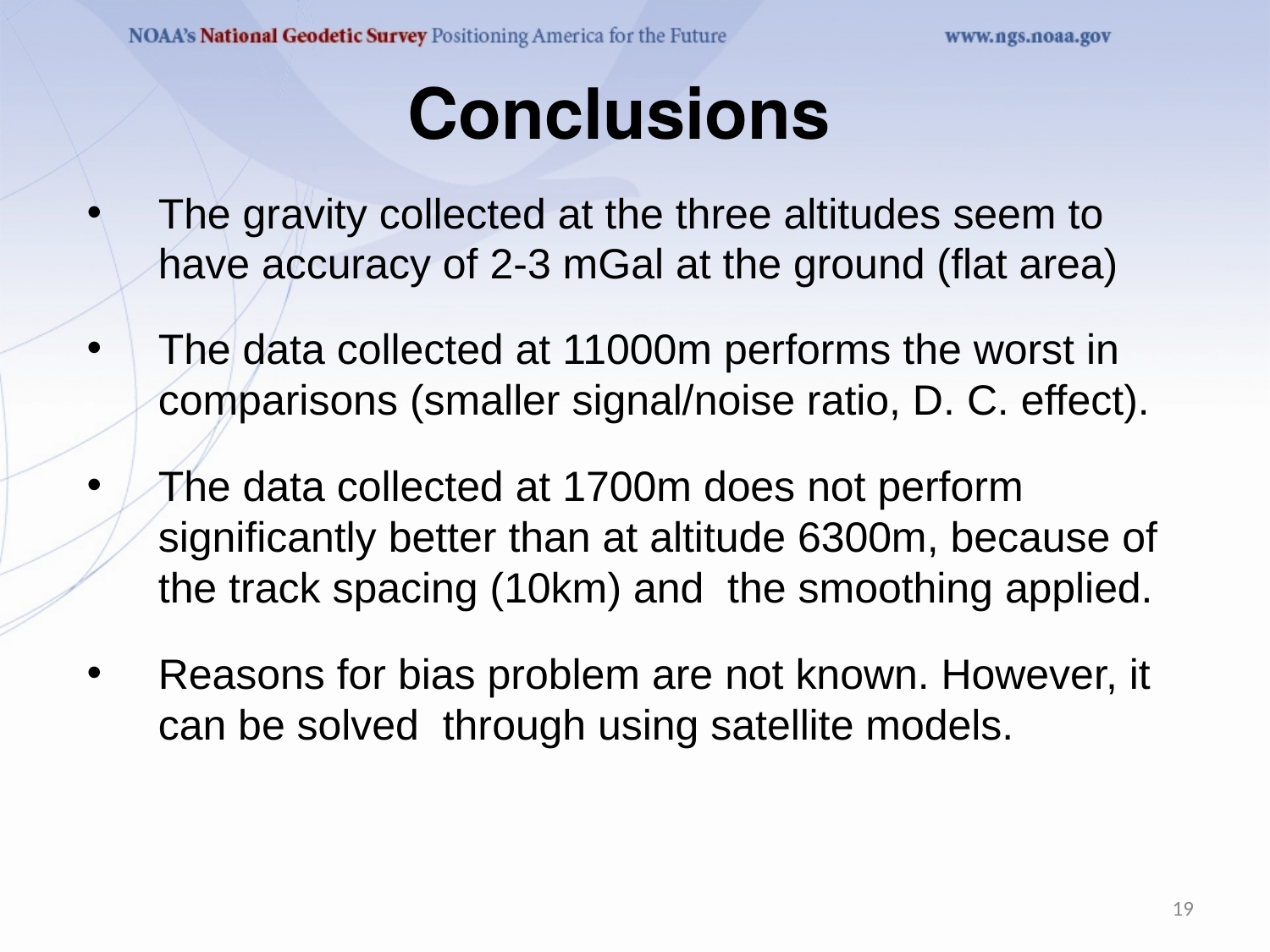

# Conclusions
The gravity collected at the three altitudes seem to have accuracy of 2-3 mGal at the ground (flat area)

The data collected at 11000m performs the worst in comparisons (smaller signal/noise ratio, D. C. effect).

The data collected at 1700m does not perform significantly better than at altitude 6300m, because of the track spacing (10km) and  the smoothing applied.

Reasons for bias problem are not known. However, it can be solved  through using satellite models.

19